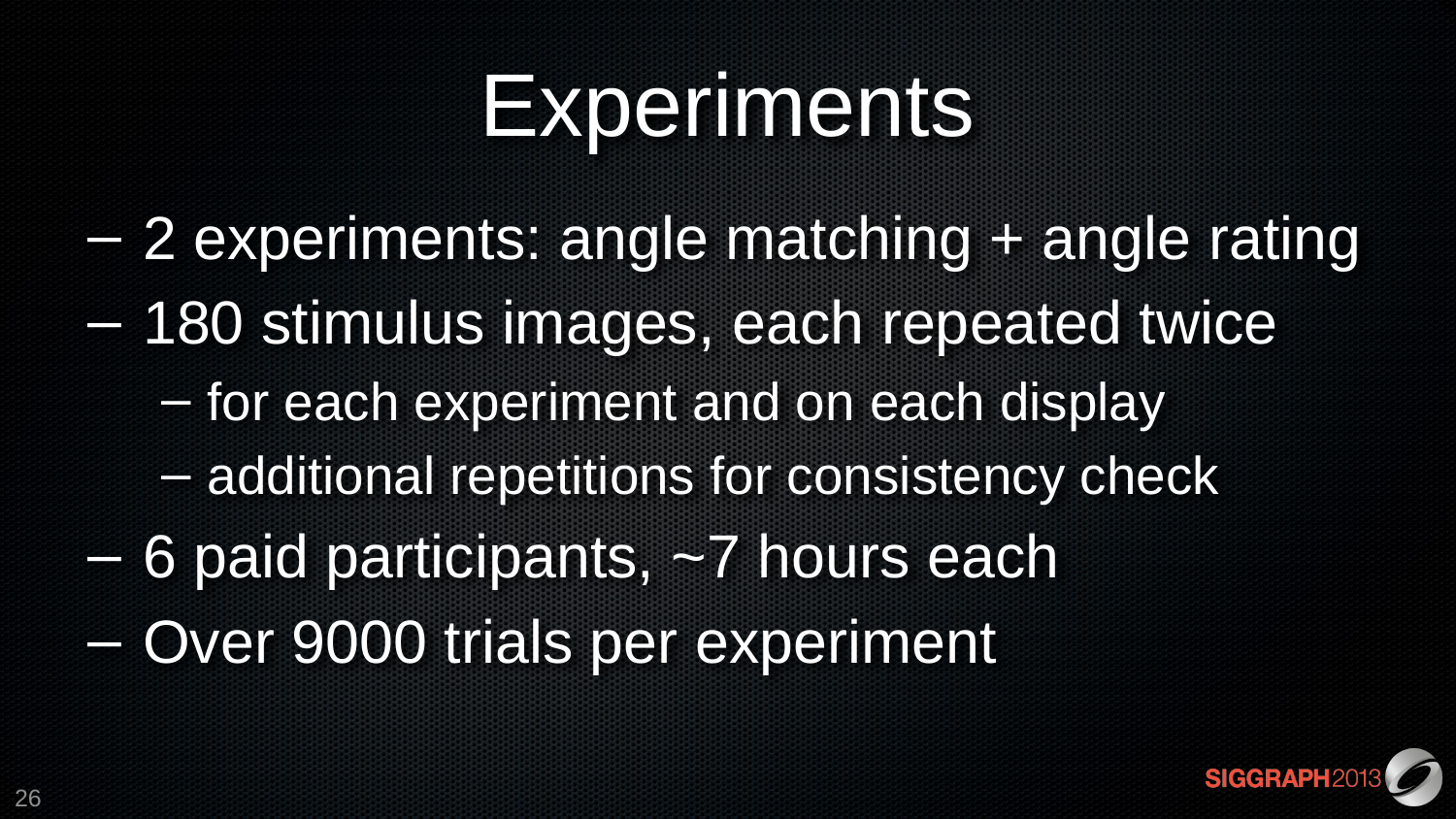

# Experiments
2 experiments: angle matching + angle rating
180 stimulus images, each repeated twice
for each experiment and on each display
additional repetitions for consistency check
6 paid participants, ~7 hours each
Over 9000 trials per experiment
26